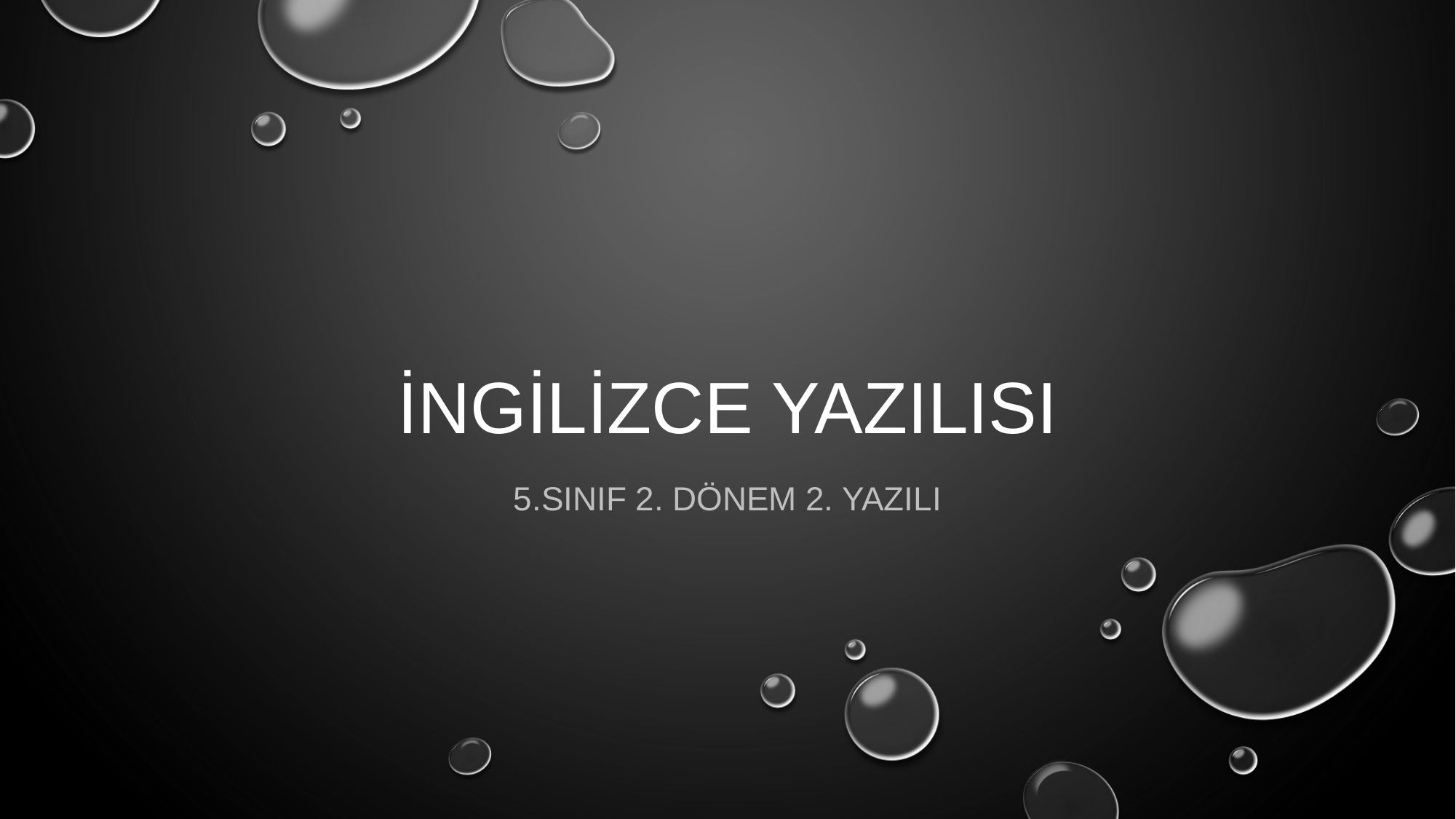

# İNGİLİZCE YAZILISI
5.SINIF 2. DÖNEM 2. YAZILI